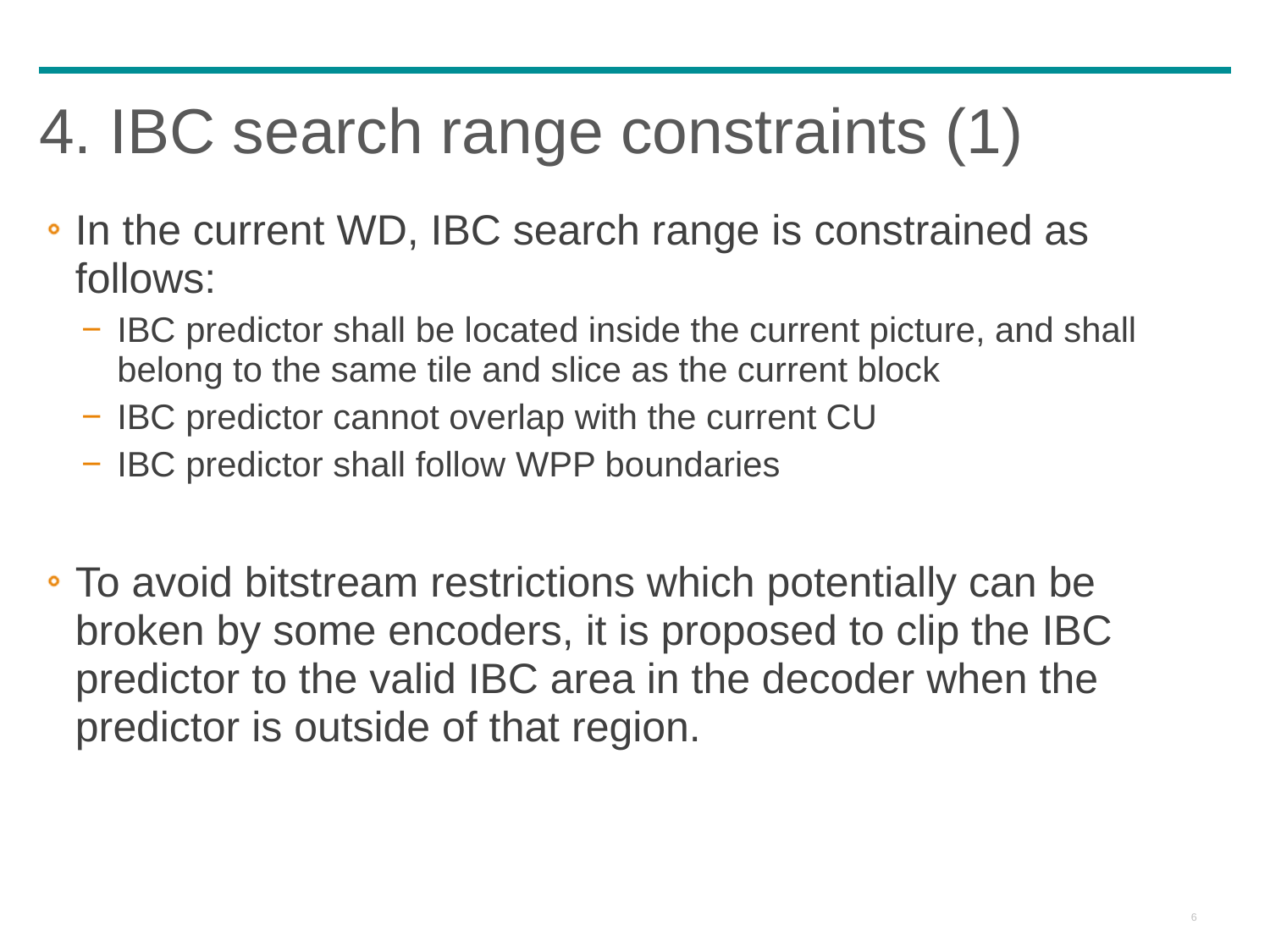

# 4. IBC search range constraints (1)
In the current WD, IBC search range is constrained as follows:
IBC predictor shall be located inside the current picture, and shall belong to the same tile and slice as the current block
IBC predictor cannot overlap with the current CU
IBC predictor shall follow WPP boundaries

To avoid bitstream restrictions which potentially can be broken by some encoders, it is proposed to clip the IBC predictor to the valid IBC area in the decoder when the predictor is outside of that region.